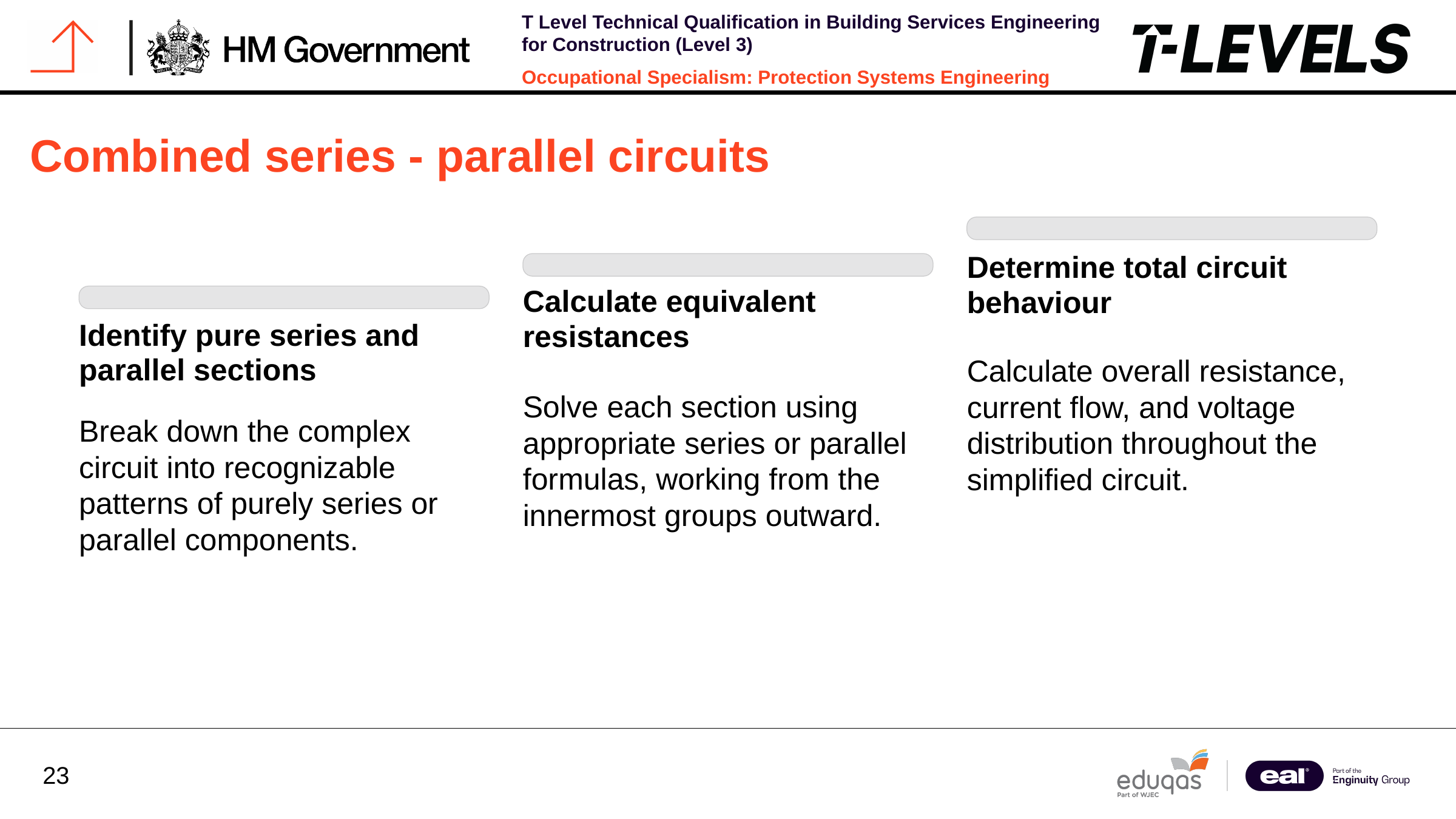

Combined series - parallel circuits

Determine total circuit behaviour

Calculate equivalent resistances

Identify pure series and parallel sections
Calculate overall resistance, current flow, and voltage distribution throughout the simplified circuit.
Solve each section using appropriate series or parallel formulas, working from the innermost groups outward.
Break down the complex circuit into recognizable patterns of purely series or parallel components.